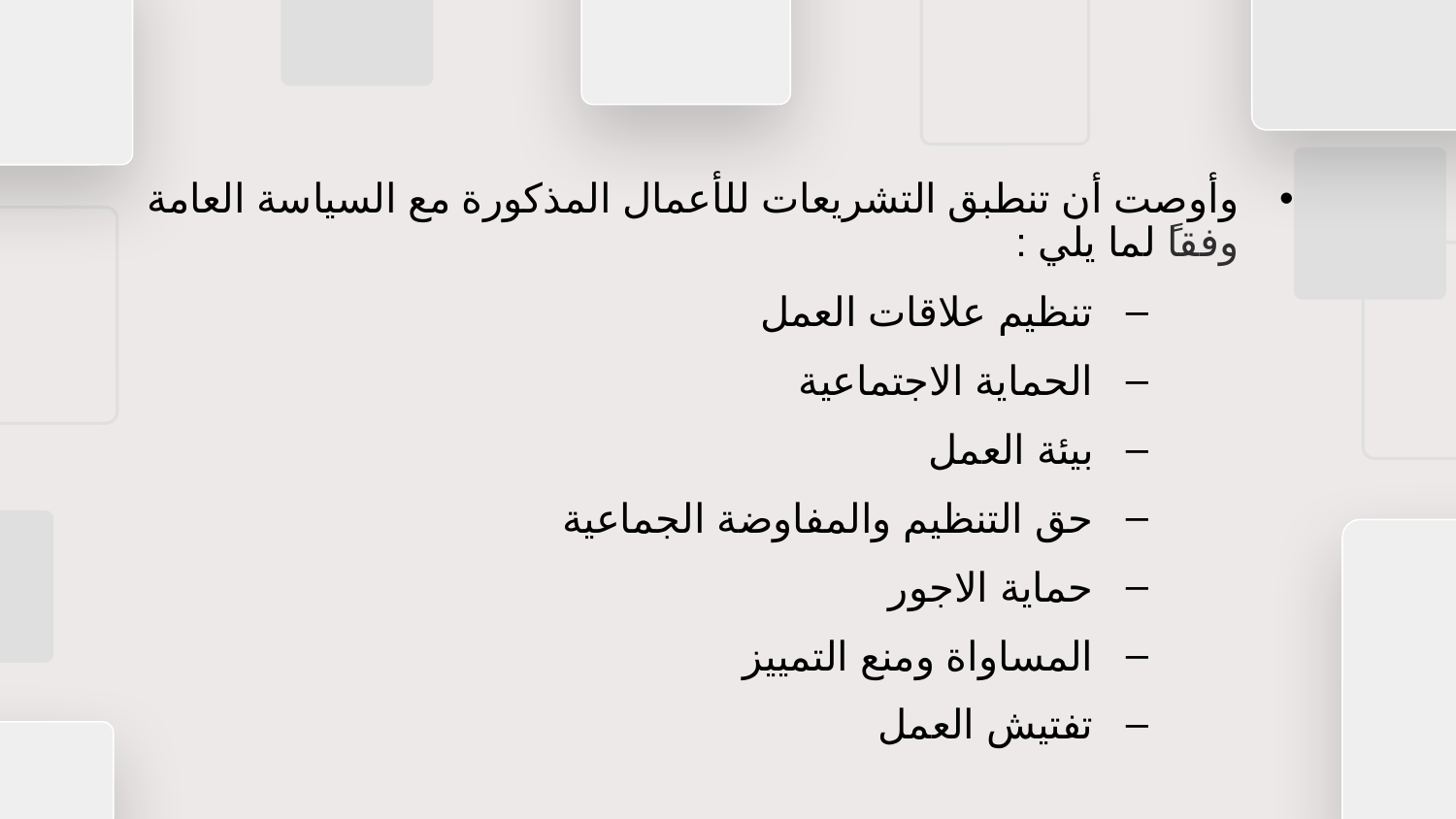

وأوصت أن تنطبق التشريعات للأعمال المذكورة مع السياسة العامة وفقاً لما يلي :
تنظيم علاقات العمل
الحماية الاجتماعية
بيئة العمل
حق التنظيم والمفاوضة الجماعية
حماية الاجور
المساواة ومنع التمييز
تفتيش العمل